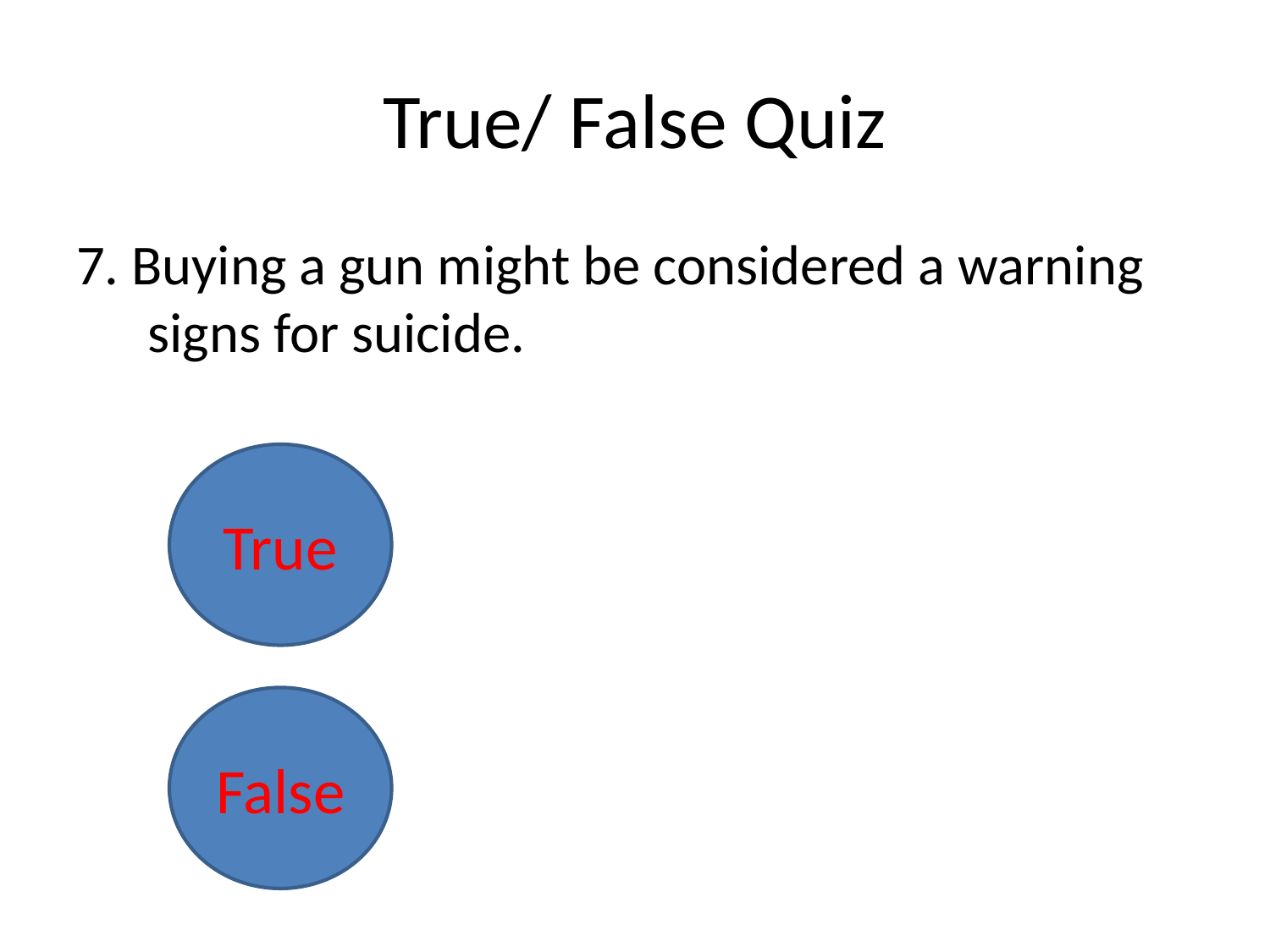

# True/ False Quiz
7. Buying a gun might be considered a warning signs for suicide.

True
False